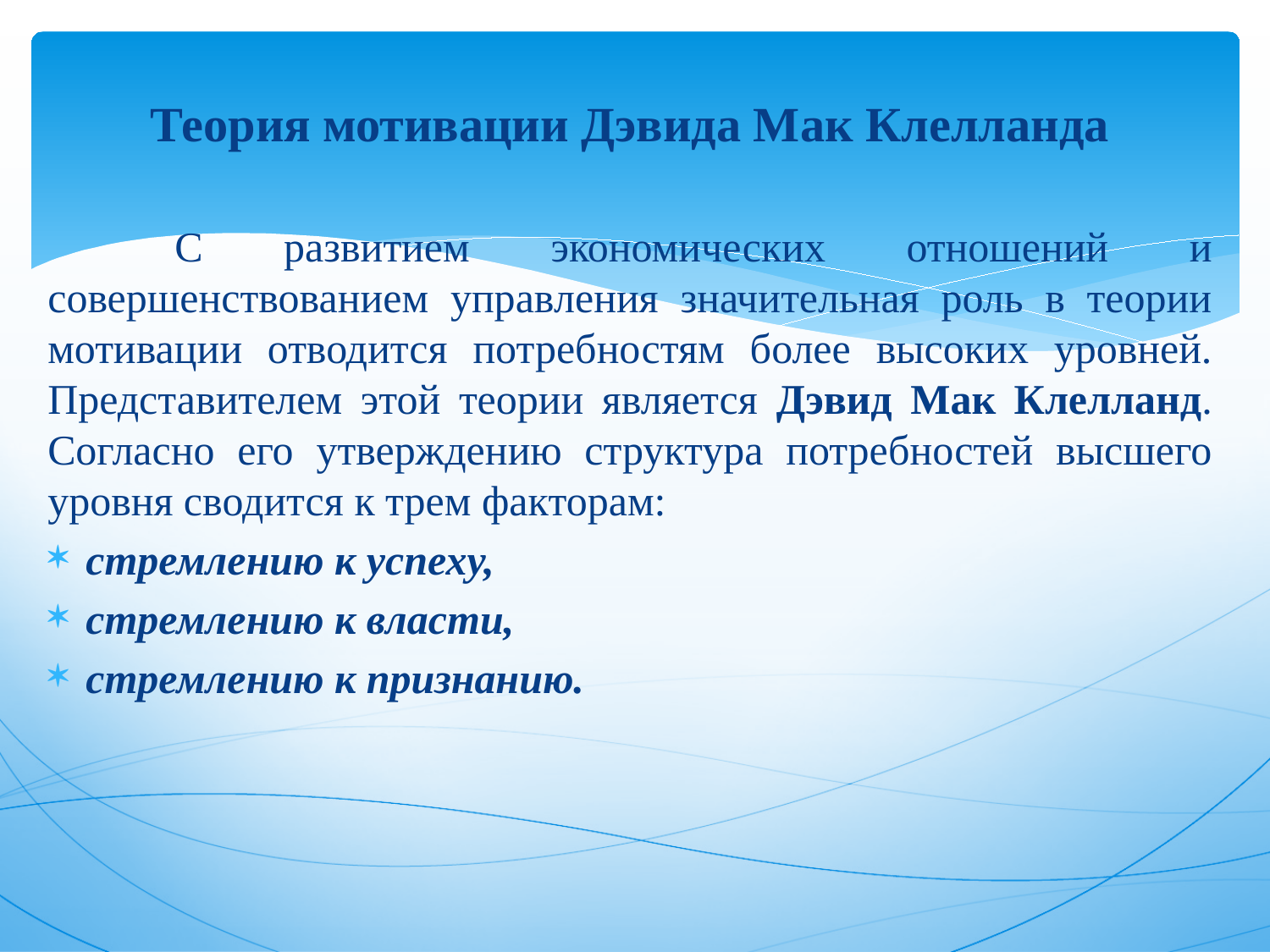

Теория мотивации Дэвида Мак Клелланда

	С развитием экономических отношений и совершенствованием управления значительная роль в теории мотивации отводится потребностям более высоких уровней. Представителем этой теории является Дэвид Мак Клелланд. Согласно его утверждению структура потребностей высшего уровня сводится к трем факторам:
стремлению к успеху,
стремлению к власти,
стремлению к признанию.